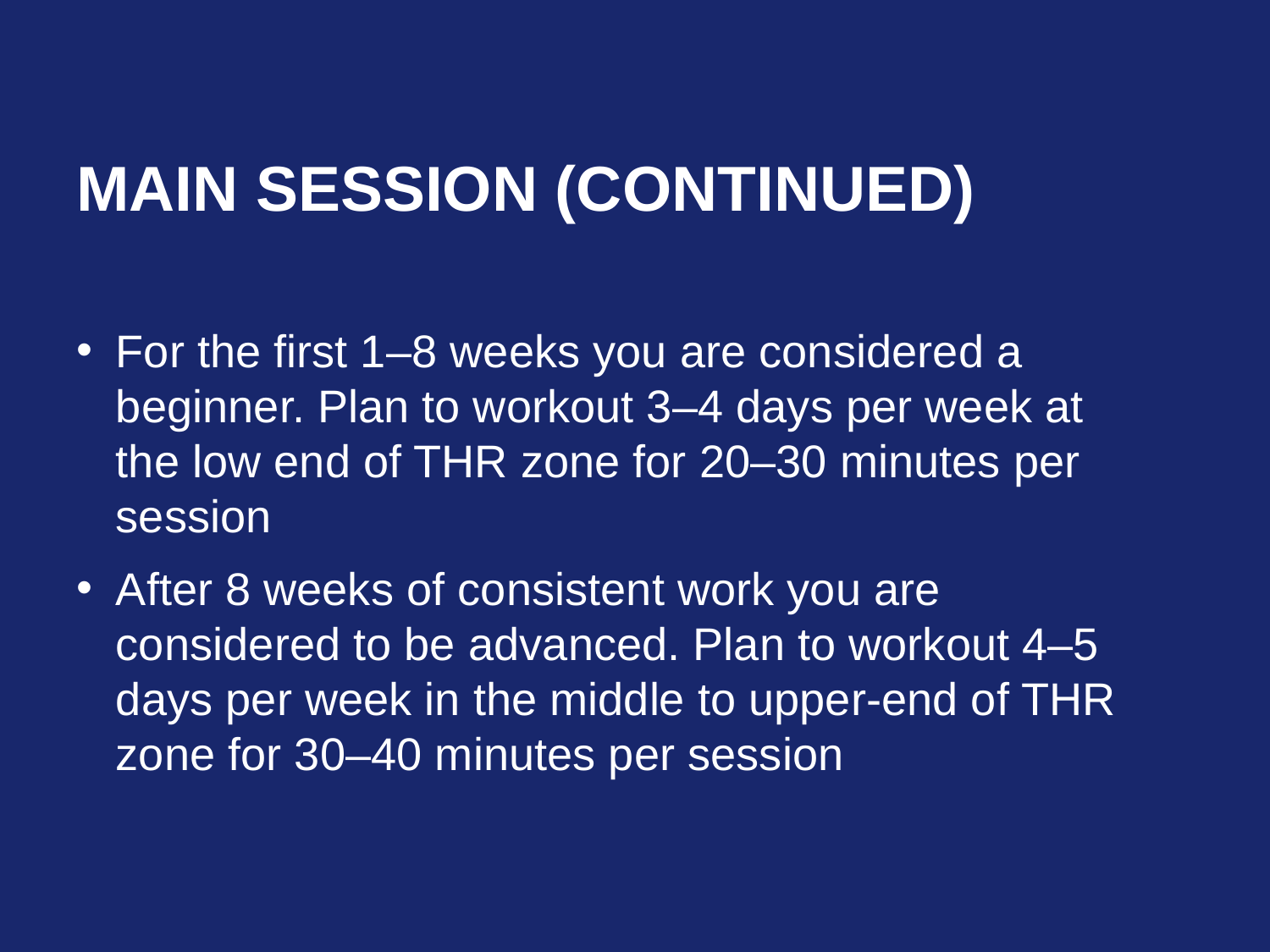

# Main Session (continued)
For the first 1–8 weeks you are considered a beginner. Plan to workout 3–4 days per week at the low end of THR zone for 20–30 minutes per session
After 8 weeks of consistent work you are considered to be advanced. Plan to workout 4–5 days per week in the middle to upper-end of THR zone for 30–40 minutes per session